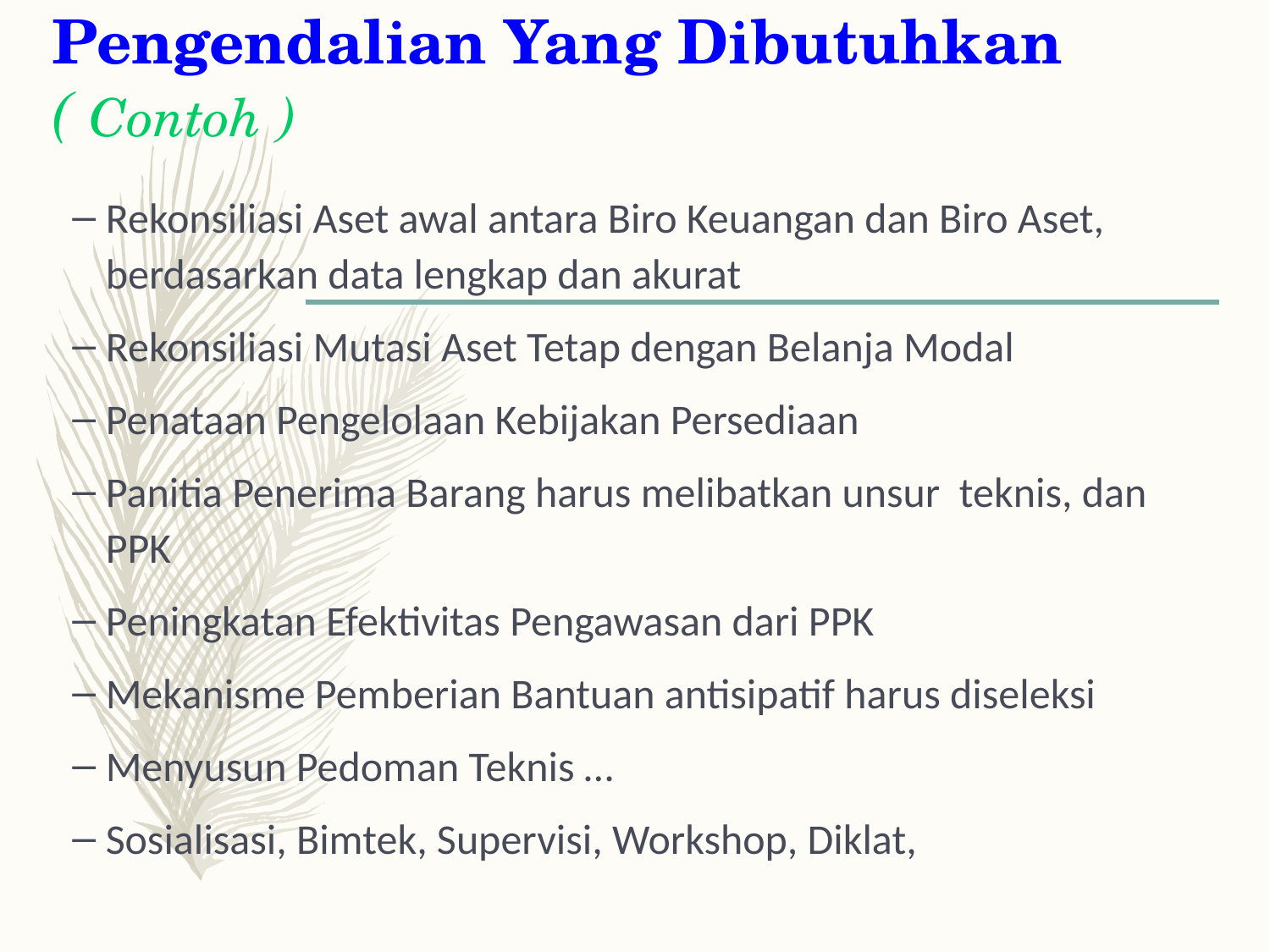

# Pengendalian Yang Dibutuhkan ( Contoh )
Rekonsiliasi Aset awal antara Biro Keuangan dan Biro Aset, berdasarkan data lengkap dan akurat
Rekonsiliasi Mutasi Aset Tetap dengan Belanja Modal
Penataan Pengelolaan Kebijakan Persediaan
Panitia Penerima Barang harus melibatkan unsur  teknis, dan PPK
Peningkatan Efektivitas Pengawasan dari PPK
Mekanisme Pemberian Bantuan antisipatif harus diseleksi
Menyusun Pedoman Teknis …
Sosialisasi, Bimtek, Supervisi, Workshop, Diklat,